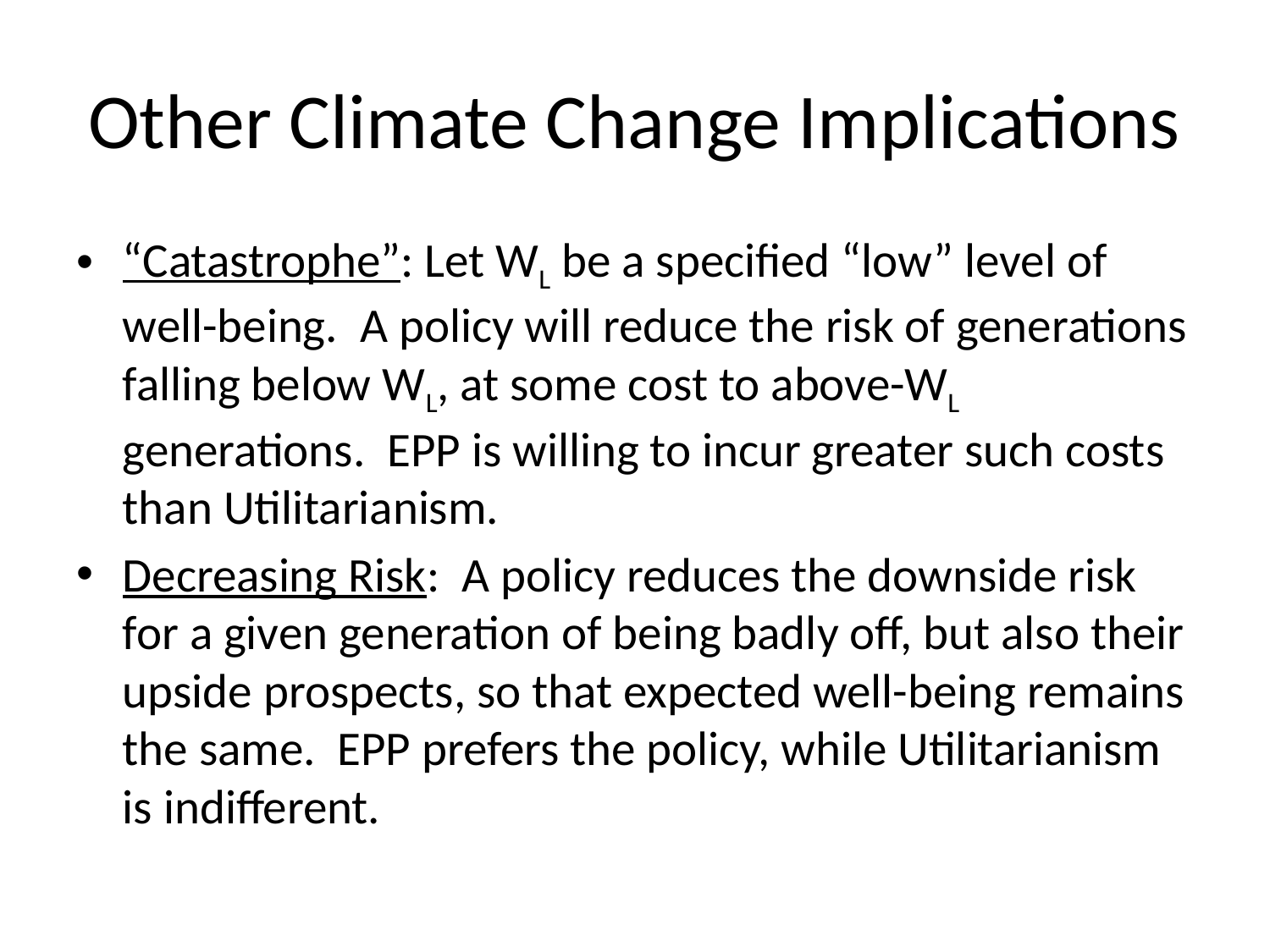

# Other Climate Change Implications
“Catastrophe”: Let WL be a specified “low” level of well-being.  A policy will reduce the risk of generations falling below WL, at some cost to above-WL generations.  EPP is willing to incur greater such costs than Utilitarianism.
Decreasing Risk:  A policy reduces the downside risk for a given generation of being badly off, but also their upside prospects, so that expected well-being remains the same.  EPP prefers the policy, while Utilitarianism is indifferent.